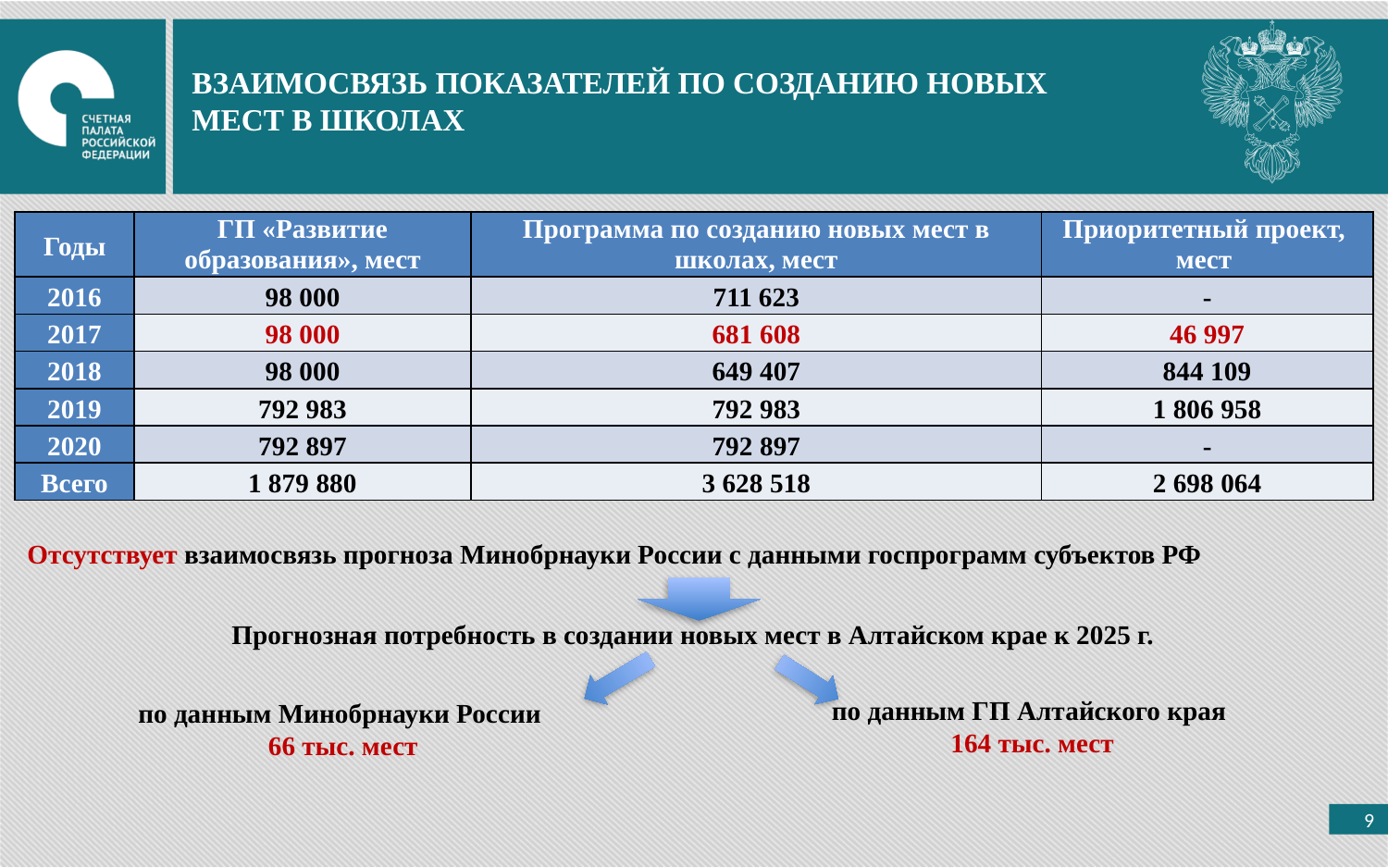

ВЗАИМОСВЯЗЬ ПОКАЗАТЕЛЕЙ ПО СОЗДАНИЮ НОВЫХ МЕСТ В ШКОЛАХ
| Годы | ГП «Развитие образования», мест | Программа по созданию новых мест в школах, мест | Приоритетный проект, мест |
| --- | --- | --- | --- |
| 2016 | 98 000 | 711 623 | - |
| 2017 | 98 000 | 681 608 | 46 997 |
| 2018 | 98 000 | 649 407 | 844 109 |
| 2019 | 792 983 | 792 983 | 1 806 958 |
| 2020 | 792 897 | 792 897 | - |
| Всего | 1 879 880 | 3 628 518 | 2 698 064 |
Отсутствует взаимосвязь прогноза Минобрнауки России с данными госпрограмм субъектов РФ

Прогнозная потребность в создании новых мест в Алтайском крае к 2025 г.

по данным ГП Алтайского края
164 тыс. мест
по данным Минобрнауки России
66 тыс. мест